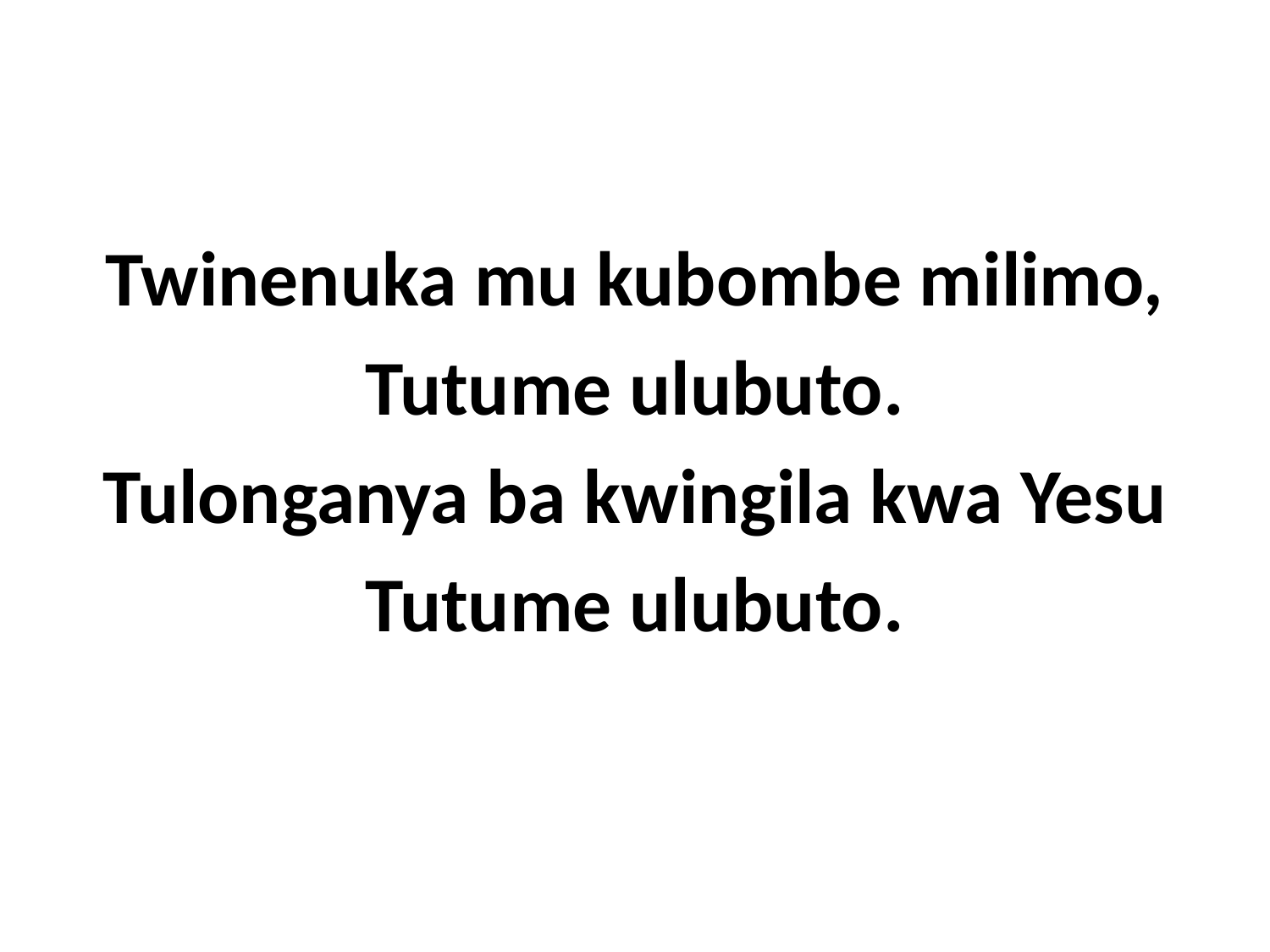

Twinenuka mu kubombe milimo,
Tutume ulubuto.
Tulonganya ba kwingila kwa Yesu
Tutume ulubuto.